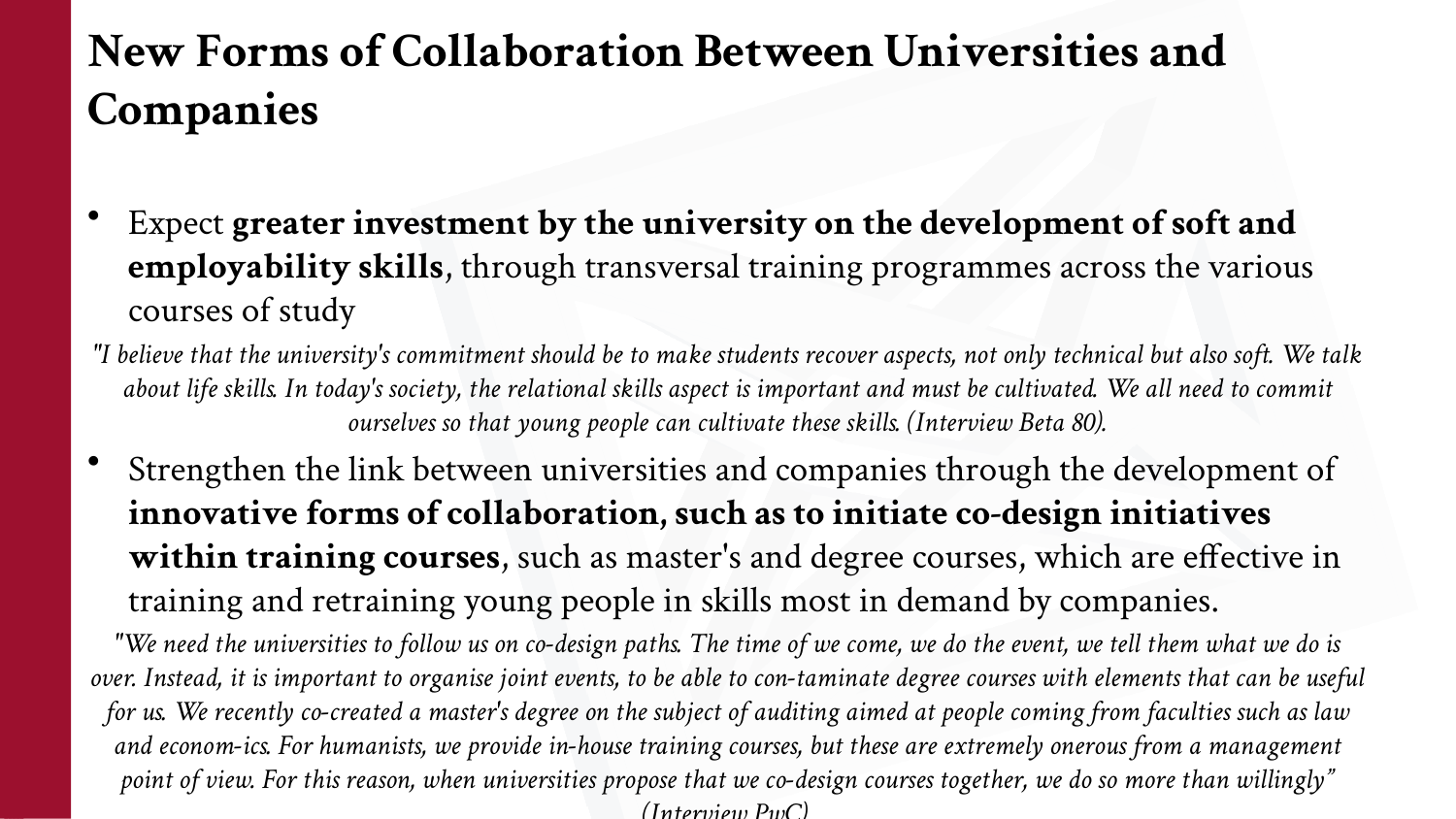

# New Forms of Collaboration Between Universities and Companies
Expect greater investment by the university on the development of soft and employability skills, through transversal training programmes across the various courses of study
"I believe that the university's commitment should be to make students recover aspects, not only technical but also soft. We talk about life skills. In today's society, the relational skills aspect is important and must be cultivated. We all need to commit ourselves so that young people can cultivate these skills. (Interview Beta 80).
Strengthen the link between universities and companies through the development of innovative forms of collaboration, such as to initiate co-design initiatives within training courses, such as master's and degree courses, which are effective in training and retraining young people in skills most in demand by companies.
"We need the universities to follow us on co-design paths. The time of we come, we do the event, we tell them what we do is over. Instead, it is important to organise joint events, to be able to con-taminate degree courses with elements that can be useful for us. We recently co-created a master's degree on the subject of auditing aimed at people coming from faculties such as law and econom-ics. For humanists, we provide in-house training courses, but these are extremely onerous from a management point of view. For this reason, when universities propose that we co-design courses together, we do so more than willingly” (Interview PwC).